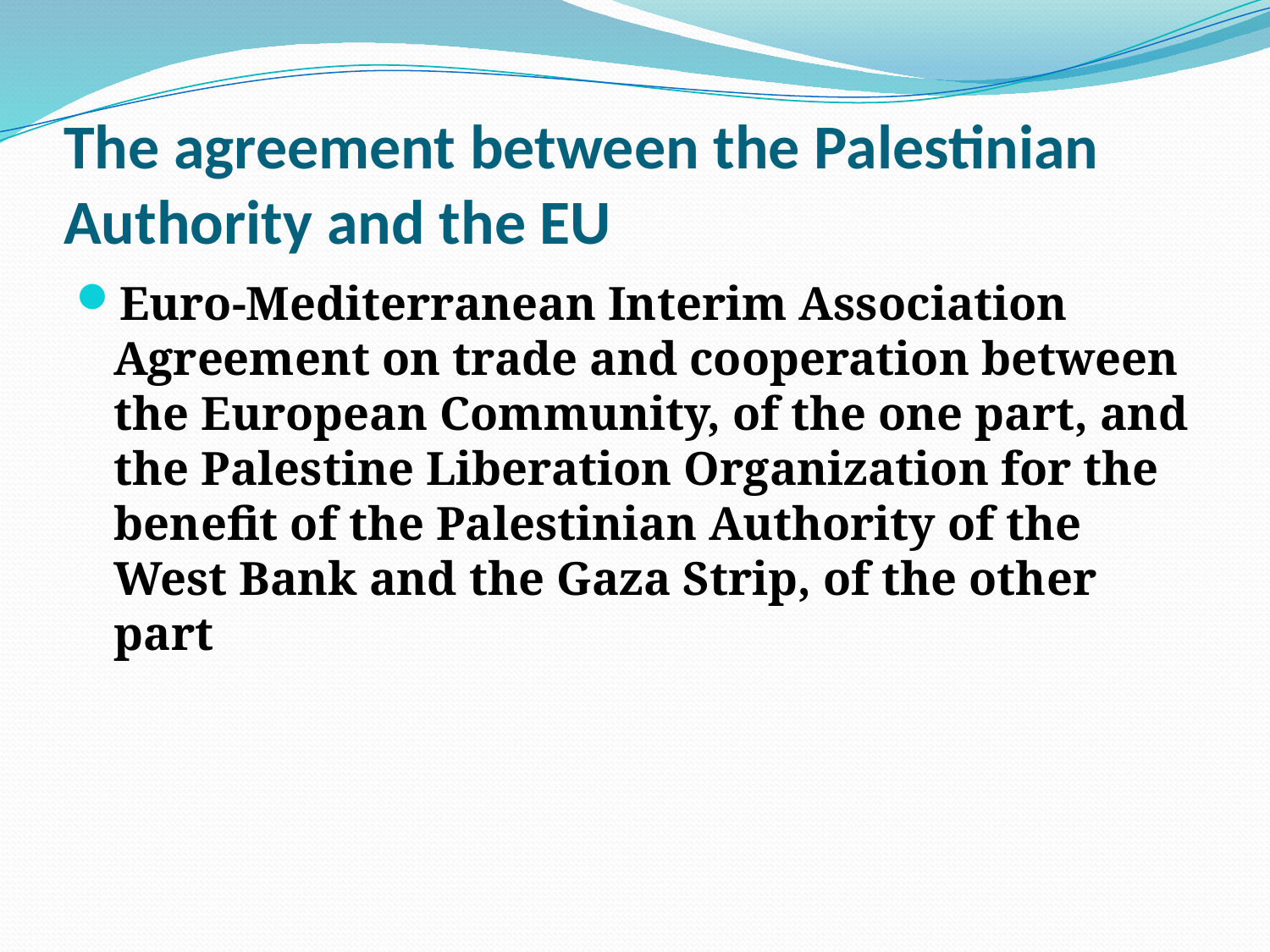

# The agreement between the Palestinian Authority and the EU
Euro-Mediterranean Interim Association Agreement on trade and cooperation between the European Community, of the one part, and the Palestine Liberation Organization for the benefit of the Palestinian Authority of the West Bank and the Gaza Strip, of the other part